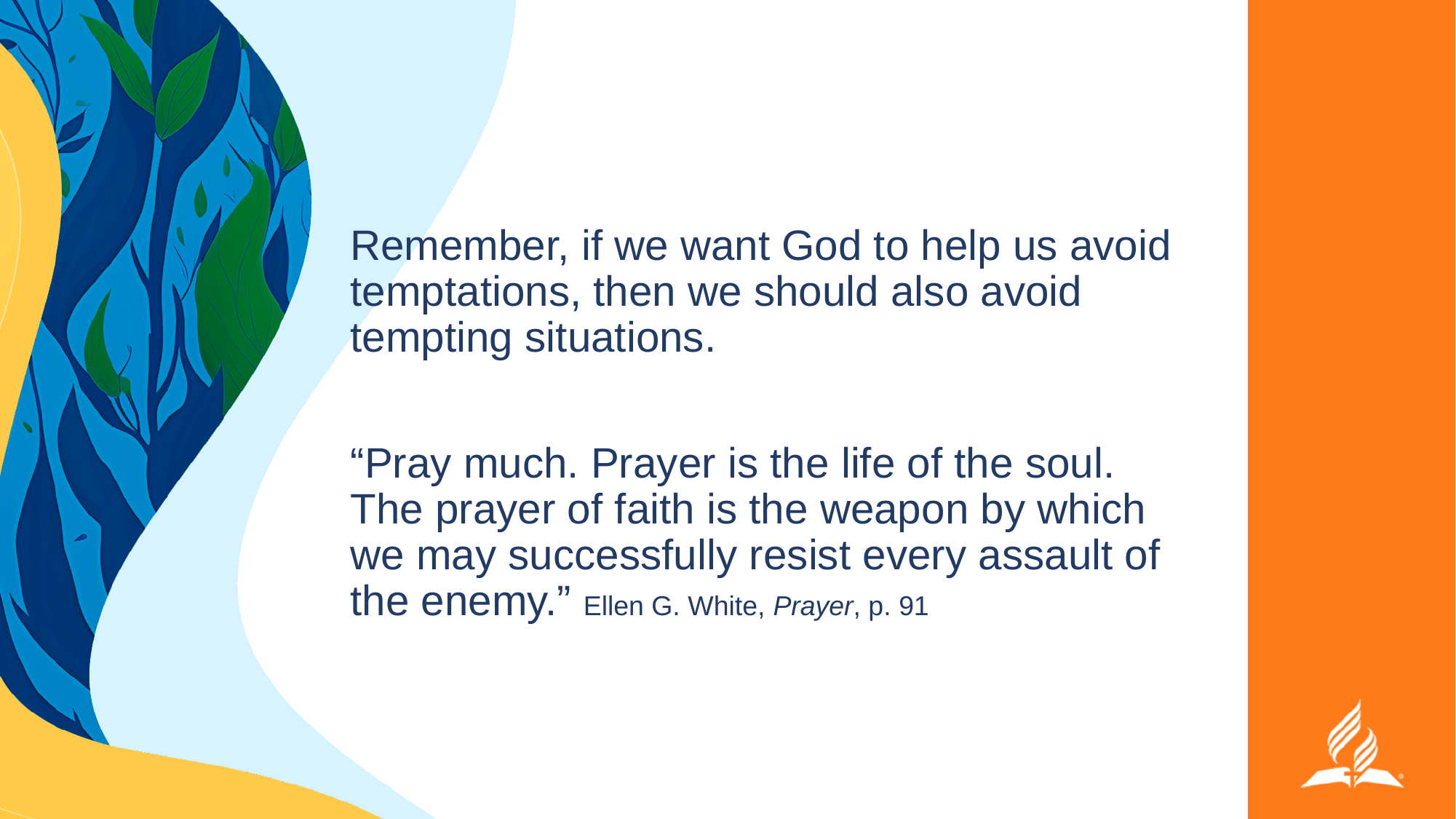

Remember, if we want God to help us avoid temptations, then we should also avoid tempting situations.

“Pray much. Prayer is the life of the soul. The prayer of faith is the weapon by which we may successfully resist every assault of the enemy.” Ellen G. White, Prayer, p. 91